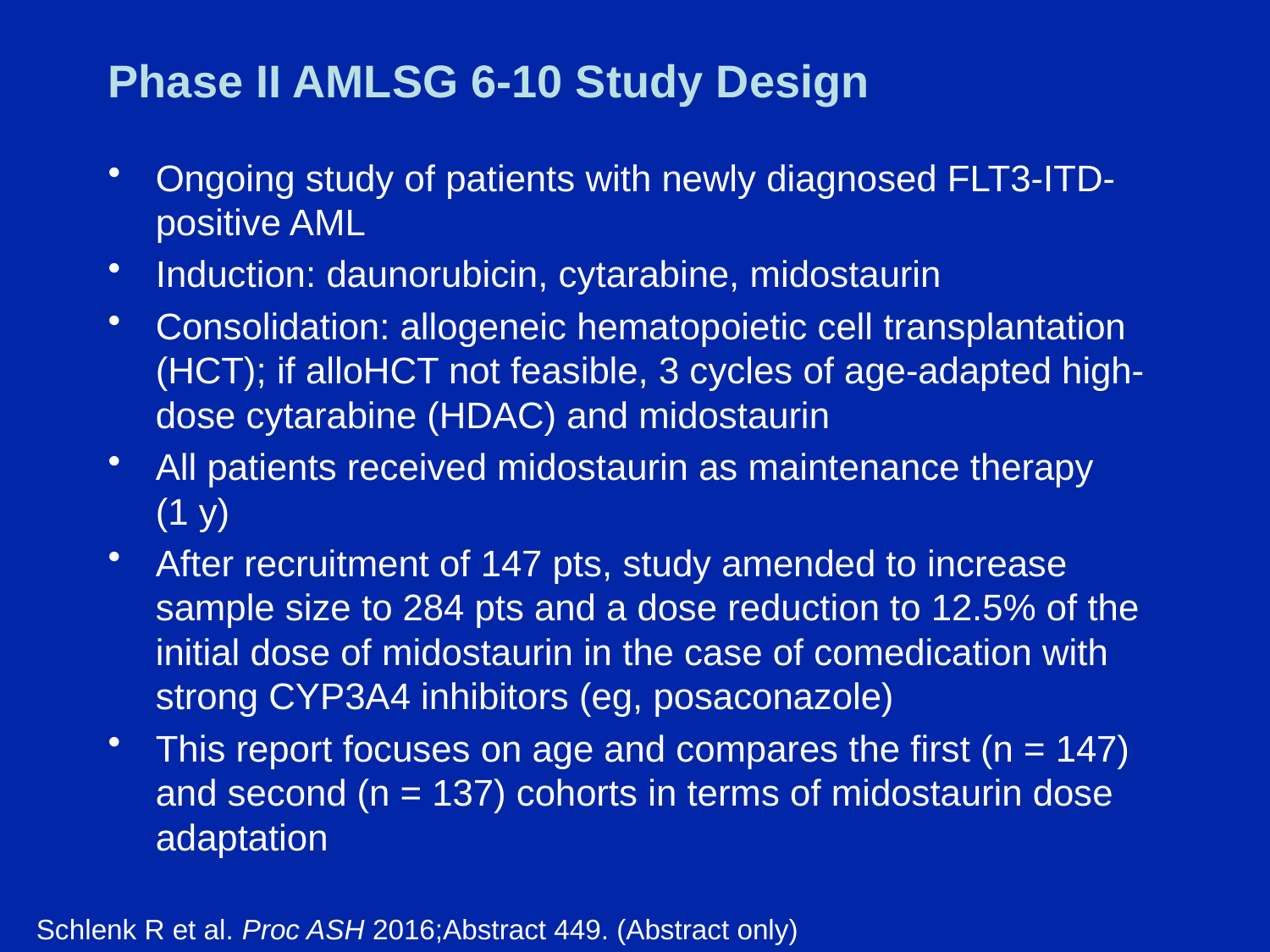

# Phase II AMLSG 6-10 Study Design
Ongoing study of patients with newly diagnosed FLT3-ITD-positive AML
Induction: daunorubicin, cytarabine, midostaurin
Consolidation: allogeneic hematopoietic cell transplantation (HCT); if alloHCT not feasible, 3 cycles of age-adapted high-dose cytarabine (HDAC) and midostaurin
All patients received midostaurin as maintenance therapy
(1 y)
After recruitment of 147 pts, study amended to increase sample size to 284 pts and a dose reduction to 12.5% of the initial dose of midostaurin in the case of comedication with strong CYP3A4 inhibitors (eg, posaconazole)
This report focuses on age and compares the first (n = 147) and second (n = 137) cohorts in terms of midostaurin dose adaptation
Schlenk R et al. Proc ASH 2016;Abstract 449. (Abstract only)